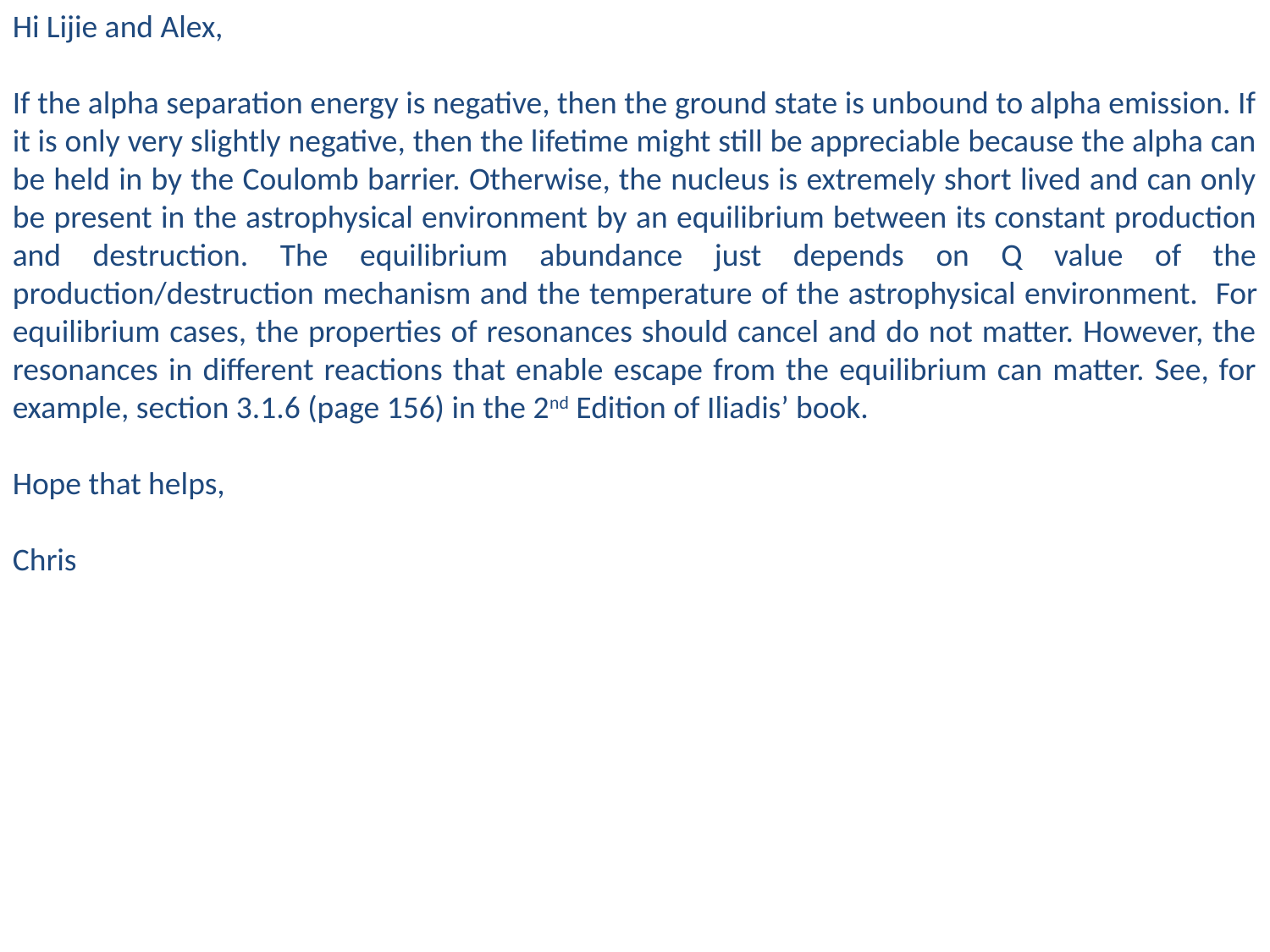

Hi Lijie and Alex,

If the alpha separation energy is negative, then the ground state is unbound to alpha emission. If it is only very slightly negative, then the lifetime might still be appreciable because the alpha can be held in by the Coulomb barrier. Otherwise, the nucleus is extremely short lived and can only be present in the astrophysical environment by an equilibrium between its constant production and destruction. The equilibrium abundance just depends on Q value of the production/destruction mechanism and the temperature of the astrophysical environment.  For equilibrium cases, the properties of resonances should cancel and do not matter. However, the resonances in different reactions that enable escape from the equilibrium can matter. See, for example, section 3.1.6 (page 156) in the 2nd Edition of Iliadis’ book.

Hope that helps,

Chris